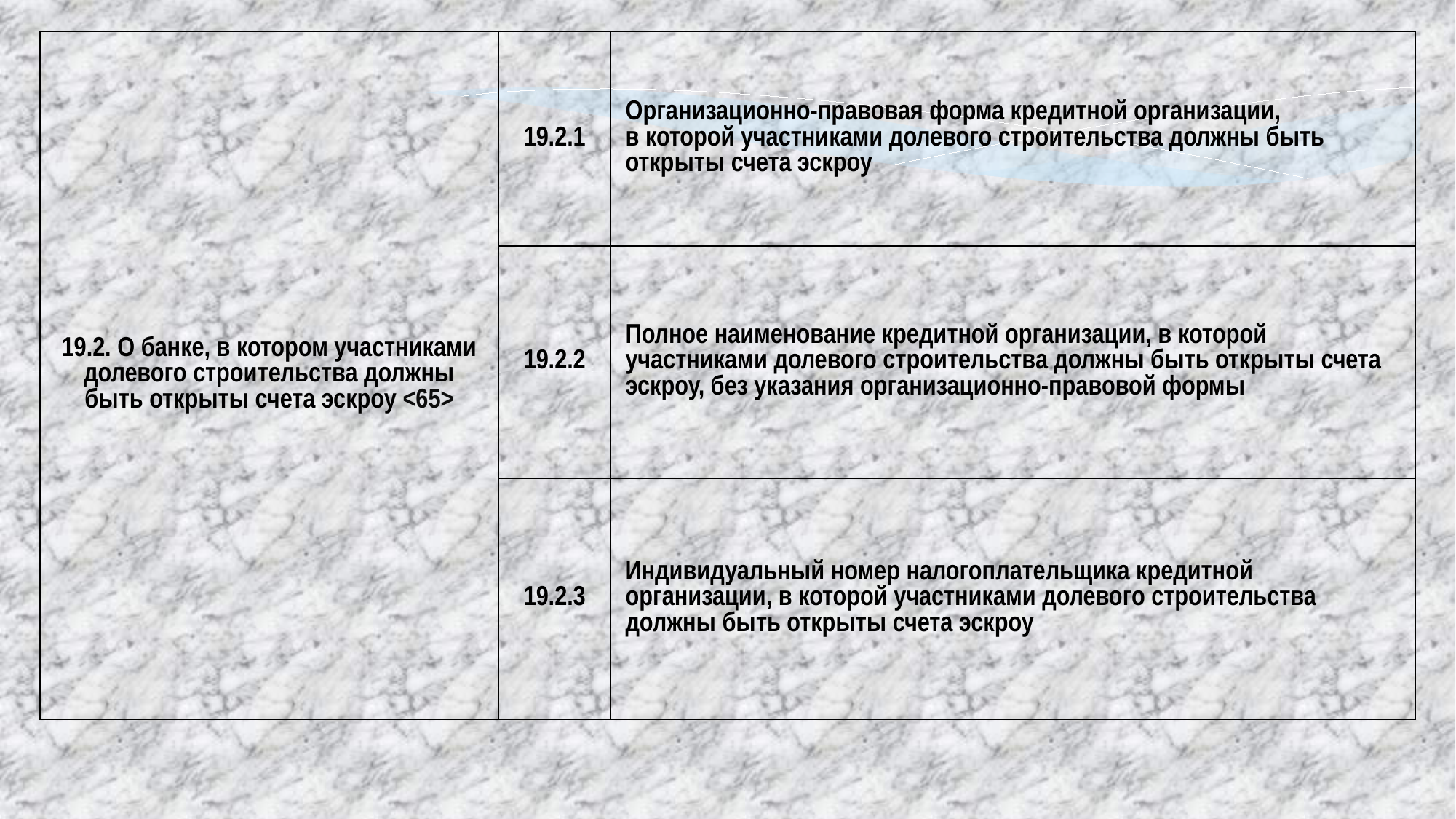

| 19.2. О банке, в котором участниками долевого строительства должны быть открыты счета эскроу <65> | 19.2.1 | Организационно-правовая форма кредитной организации, в которой участниками долевого строительства должны быть открыты счета эскроу |
| --- | --- | --- |
|  | 19.2.2 | Полное наименование кредитной организации, в которой участниками долевого строительства должны быть открыты счета эскроу, без указания организационно-правовой формы |
|  | 19.2.3 | Индивидуальный номер налогоплательщика кредитной организации, в которой участниками долевого строительства должны быть открыты счета эскроу |